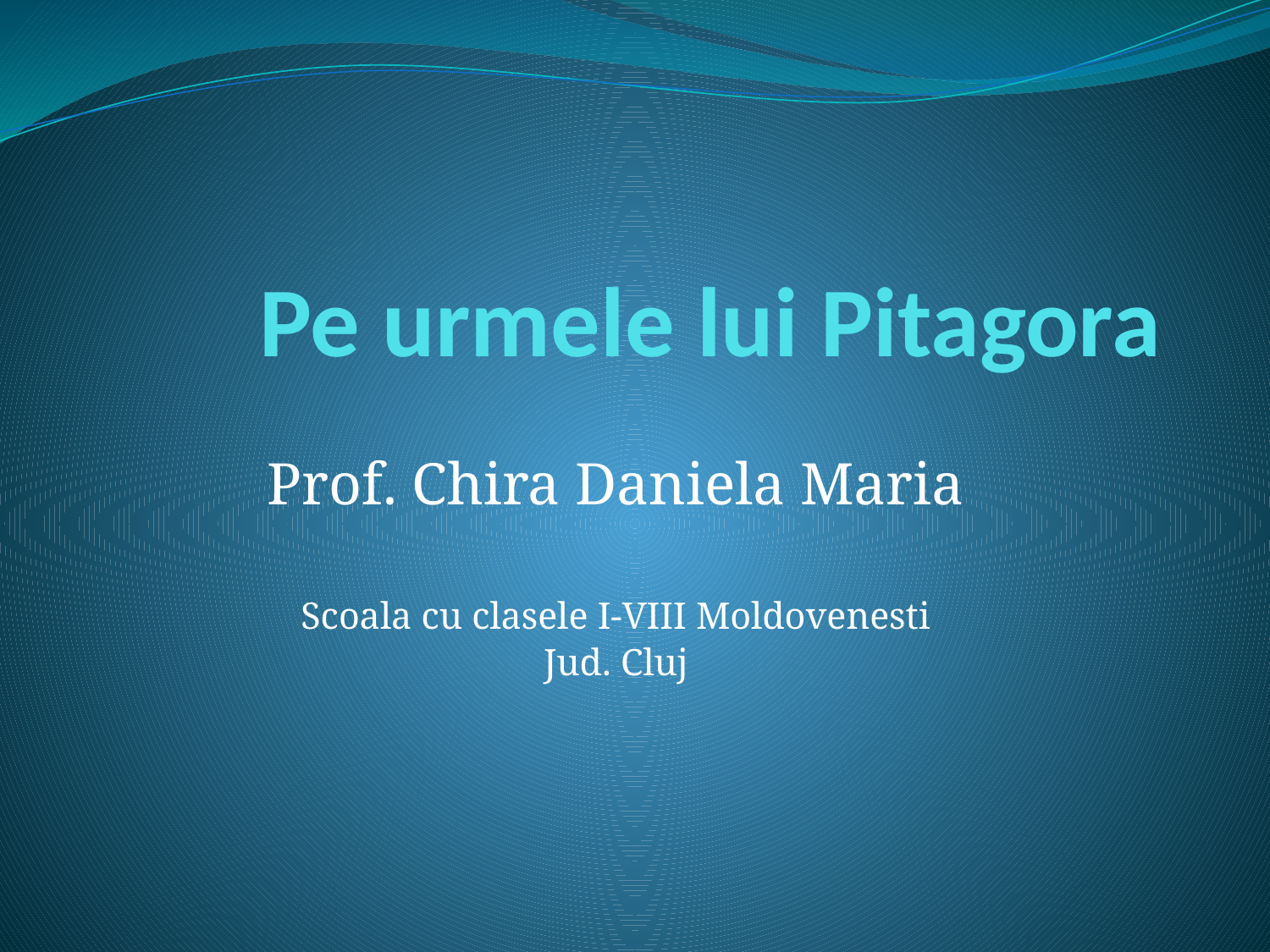

# Pe urmele lui Pitagora
Prof. Chira Daniela Maria

Scoala cu clasele I-VIII Moldovenesti
Jud. Cluj